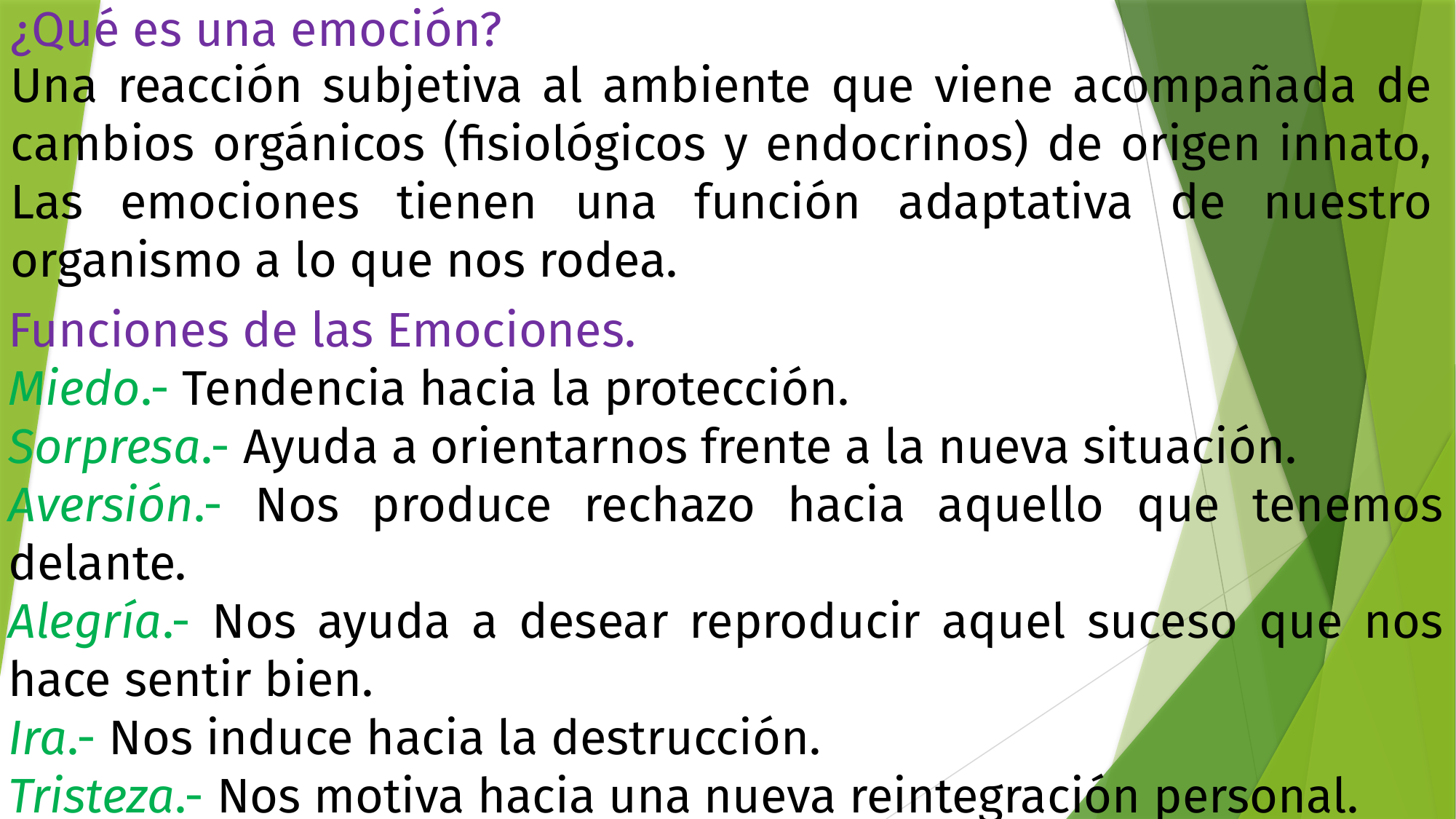

¿Qué es una emoción?

Una reacción subjetiva al ambiente que viene acompañada de cambios orgánicos (fisiológicos y endocrinos) de origen innato, Las emociones tienen una función adaptativa de nuestro organismo a lo que nos rodea.
Funciones de las Emociones.
Miedo.- Tendencia hacia la protección.
Sorpresa.- Ayuda a orientarnos frente a la nueva situación.
Aversión.- Nos produce rechazo hacia aquello que tenemos delante.
Alegría.- Nos ayuda a desear reproducir aquel suceso que nos hace sentir bien.
Ira.- Nos induce hacia la destrucción.
Tristeza.- Nos motiva hacia una nueva reintegración personal.